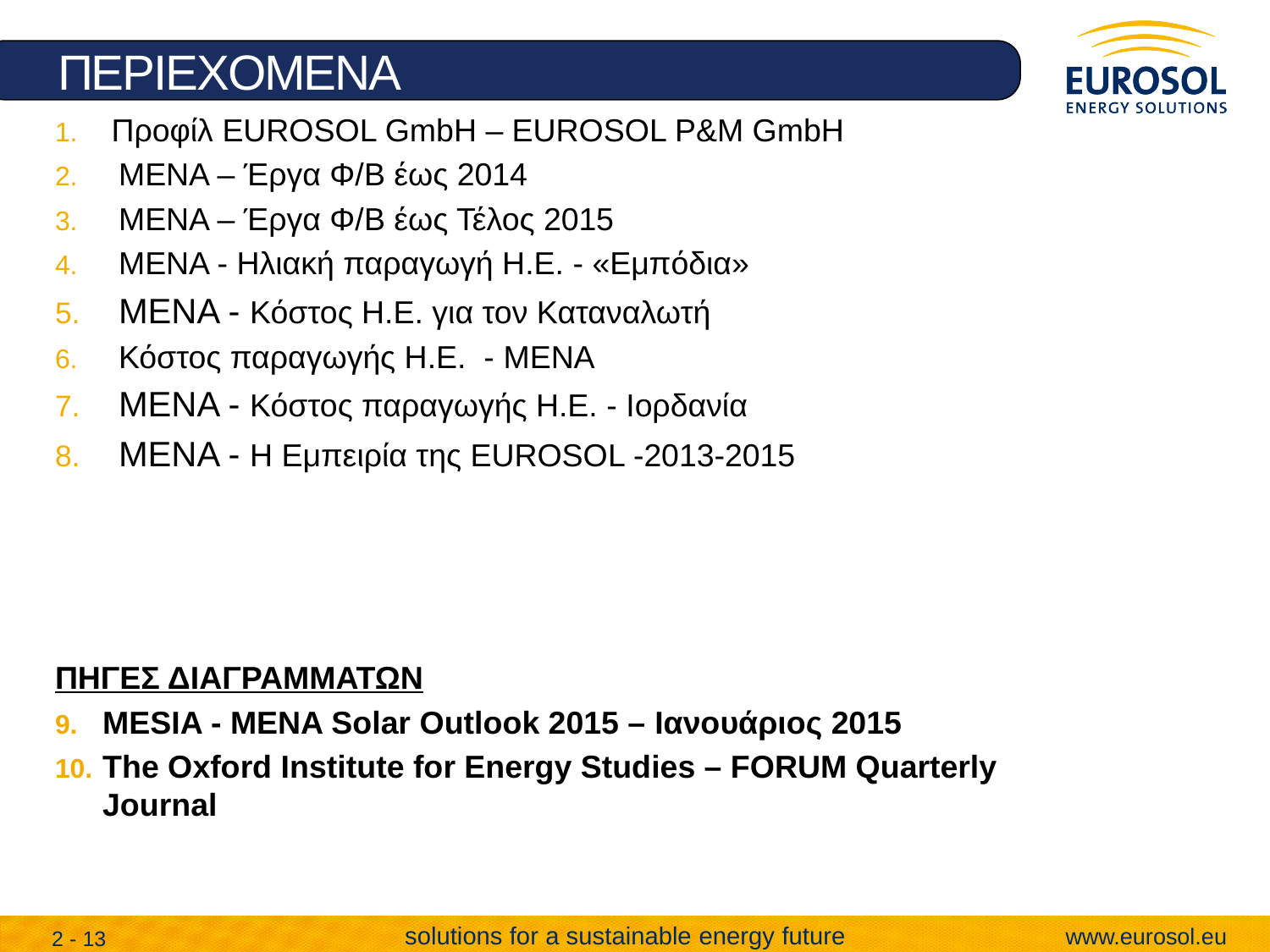

ΠΕΡΙΕΧΟΜΕΝΑ
 Προφίλ EUROSOL GmbH – EUROSOL P&M GmbH
ΜΕΝΑ – Έργα Φ/Β έως 2014
ΜΕΝΑ – Έργα Φ/Β έως Τέλος 2015
ΜΕΝΑ - Ηλιακή παραγωγή Η.Ε. - «Εμπόδια»
ΜΕΝΑ - Κόστος Η.Ε. για τον Καταναλωτή
Κόστος παραγωγής Η.Ε.  - ΜΕΝΑ
ΜΕΝΑ - Κόστος παραγωγής Η.Ε. - Ιορδανία
ΜΕΝΑ - Η Εμπειρία της EUROSOL -2013-2015

ΠΗΓΕΣ ΔΙΑΓΡΑΜΜΑΤΩΝ
MESIA - MENA Solar Outlook 2015 – Ιανουάριος 2015
The Oxford Institute for Energy Studies – FORUM Quarterly Journal